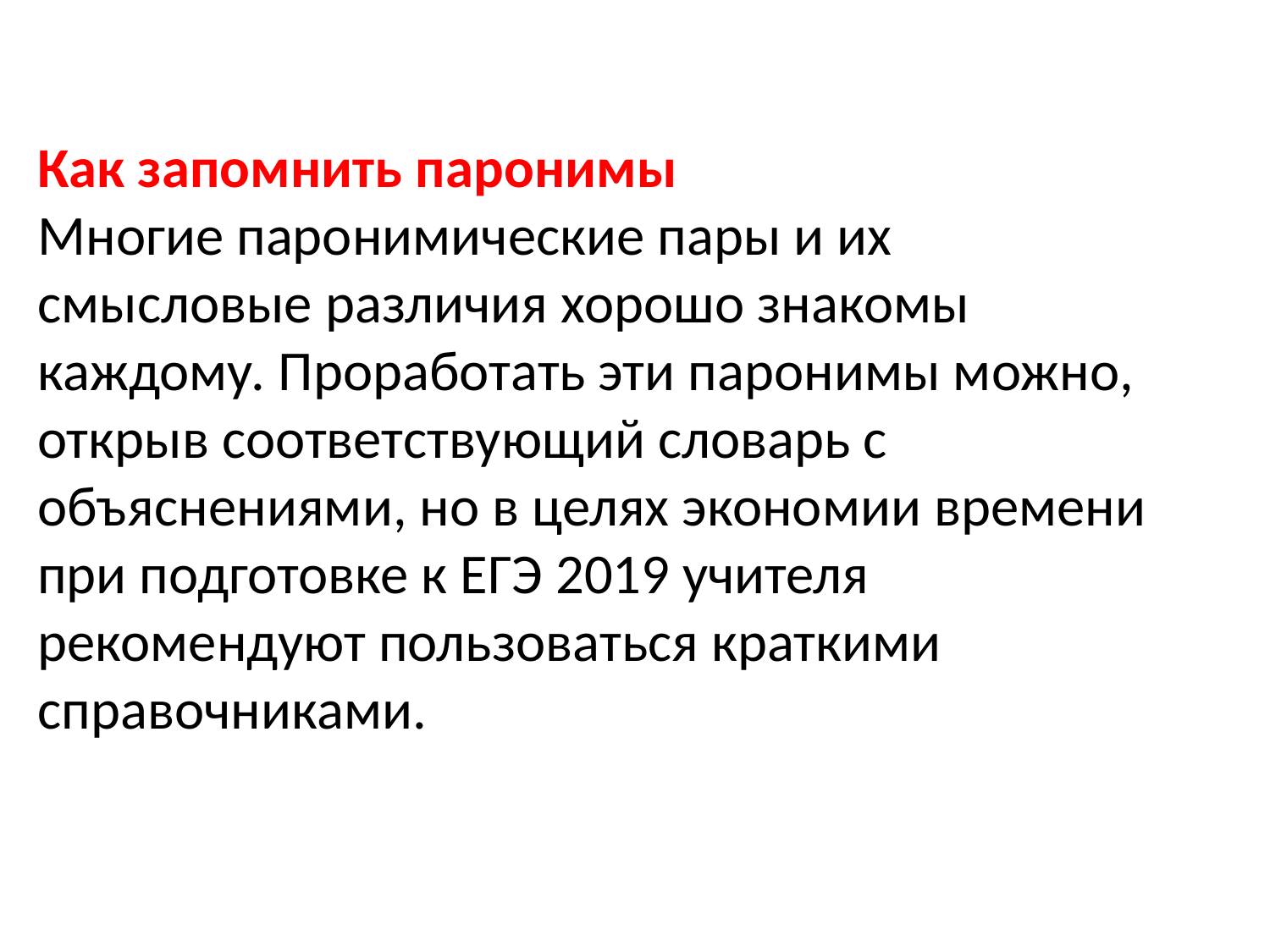

# Как запомнить паронимы Многие паронимические пары и их смысловые различия хорошо знакомы каждому. Проработать эти паронимы можно, открыв соответствующий словарь с объяснениями, но в целях экономии времени при подготовке к ЕГЭ 2019 учителя рекомендуют пользоваться краткими справочниками.